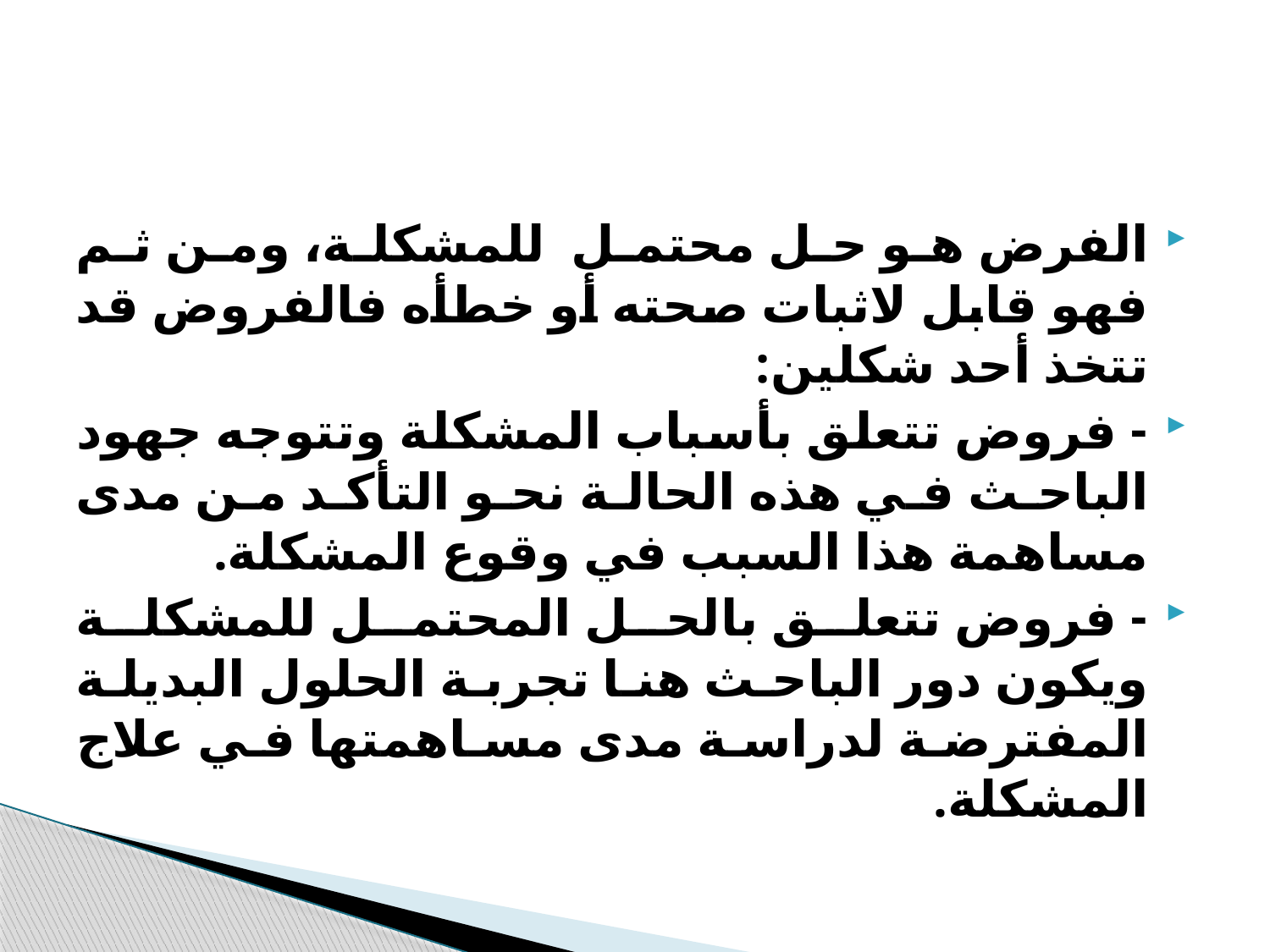

#
الفرض هو حل محتمل  للمشكلة، ومن ثم فهو قابل لاثبات صحته أو خطأه فالفروض قد تتخذ أحد شكلين:
- فروض تتعلق بأسباب المشكلة وتتوجه جهود الباحث في هذه الحالة نحو التأكد من مدى مساهمة هذا السبب في وقوع المشكلة.
- فروض تتعلق بالحل المحتمل للمشكلة ويكون دور الباحث هنا تجربة الحلول البديلة المفترضة لدراسة مدى مساهمتها في علاج المشكلة.